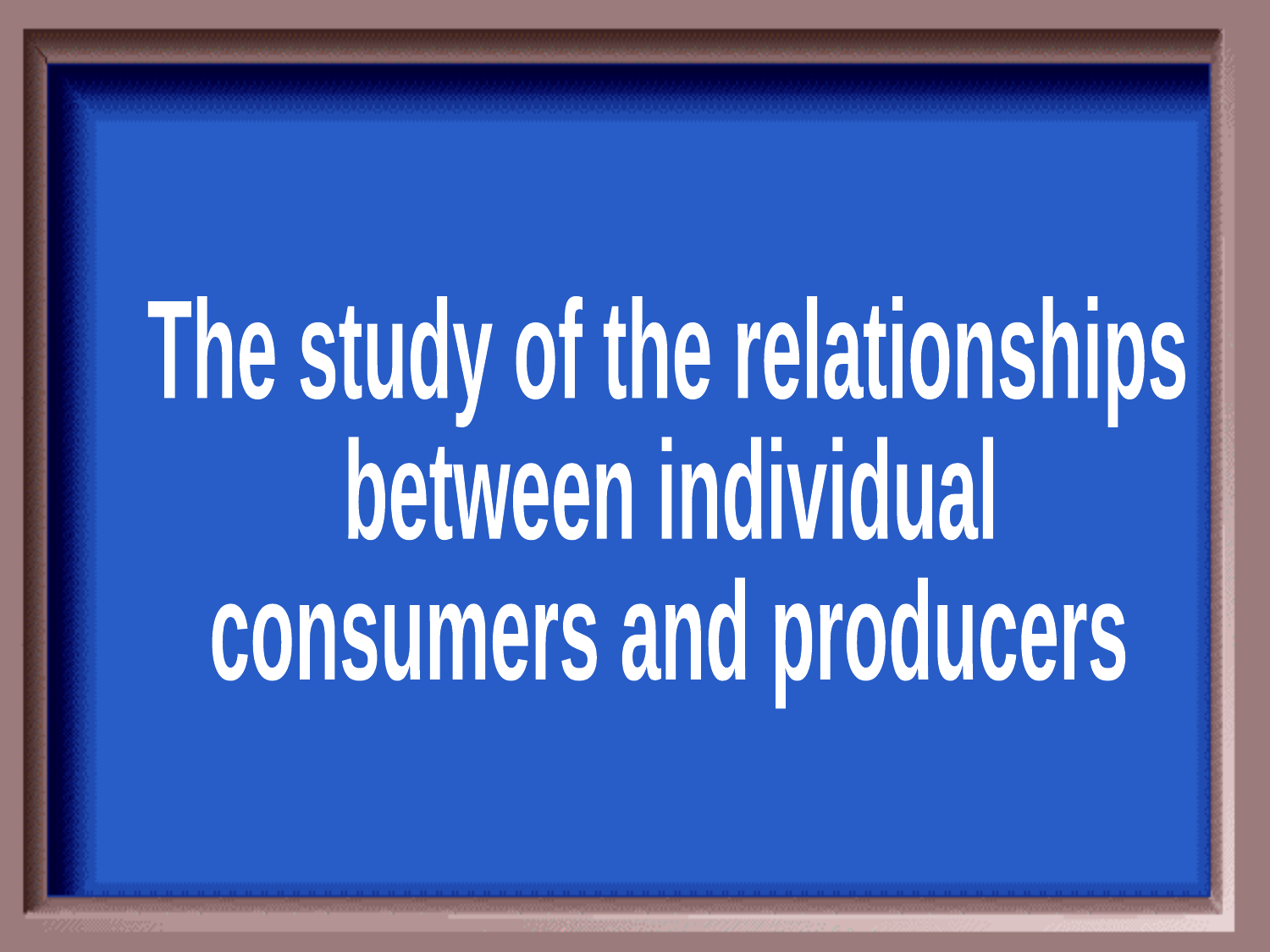

The study of the relationships
between individual
consumers and producers